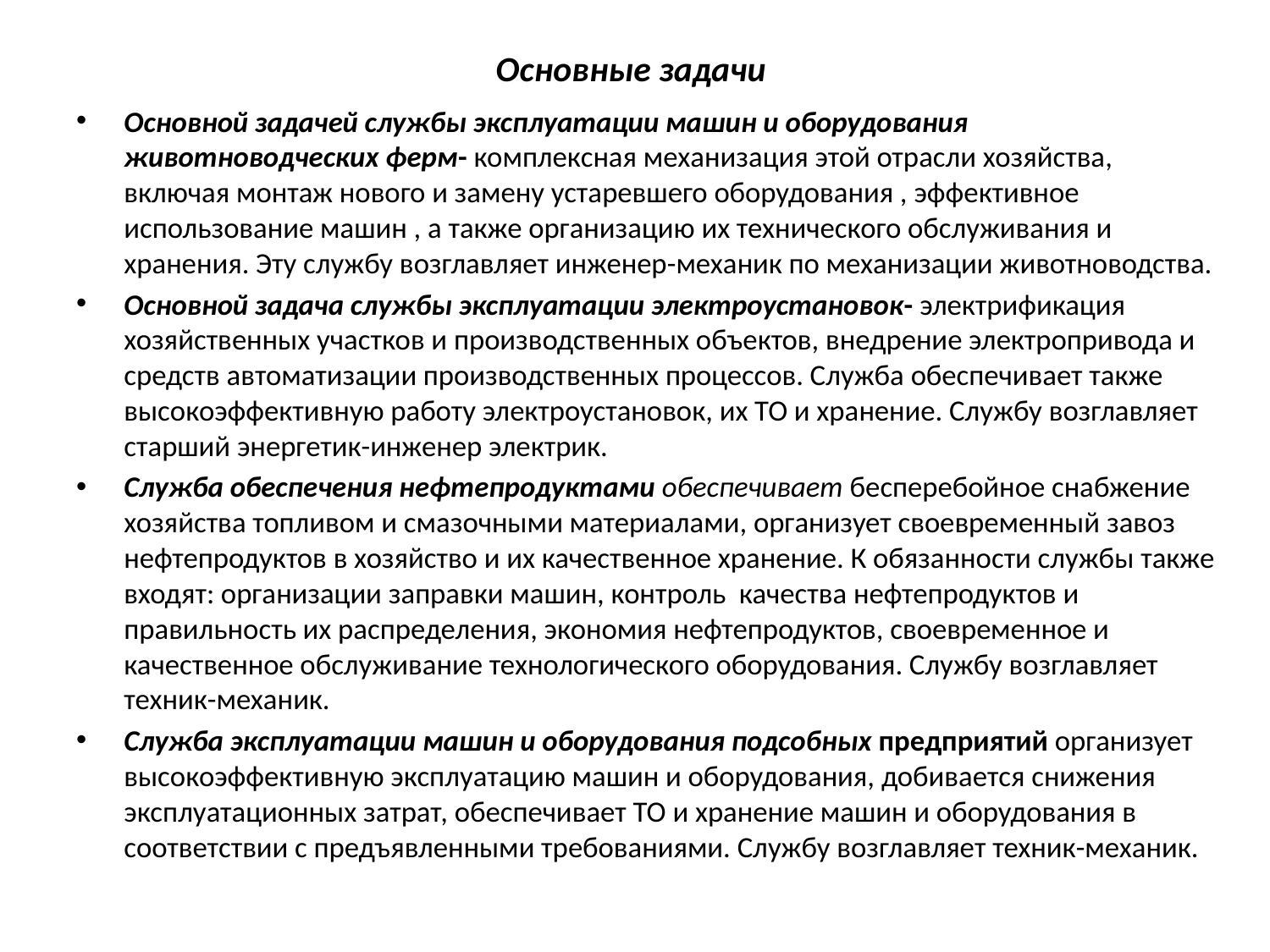

# Основные задачи
Основной задачей службы эксплуатации машин и оборудования животноводческих ферм- комплексная механизация этой отрасли хозяйства, включая монтаж нового и замену устаревшего оборудования , эффективное использование машин , а также организацию их технического обслуживания и хранения. Эту службу возглавляет инженер-механик по механизации животноводства.
Основной задача службы эксплуатации электроустановок- электрификация хозяйственных участков и производственных объектов, внедрение электропривода и средств автоматизации производственных процессов. Служба обеспечивает также высокоэффективную работу электроустановок, их ТО и хранение. Службу возглавляет старший энергетик-инженер электрик.
Служба обеспечения нефтепродуктами обеспечивает бесперебойное снабжение хозяйства топливом и смазочными материалами, организует своевременный завоз нефтепродуктов в хозяйство и их качественное хранение. К обязанности службы также входят: организации заправки машин, контроль  качества нефтепродуктов и правильность их распределения, экономия нефтепродуктов, своевременное и качественное обслуживание технологического оборудования. Службу возглавляет техник-механик.
Служба эксплуатации машин и оборудования подсобных предприятий организует высокоэффективную эксплуатацию машин и оборудования, добивается снижения эксплуатационных затрат, обеспечивает ТО и хранение машин и оборудования в соответствии с предъявленными требованиями. Службу возглавляет техник-механик.